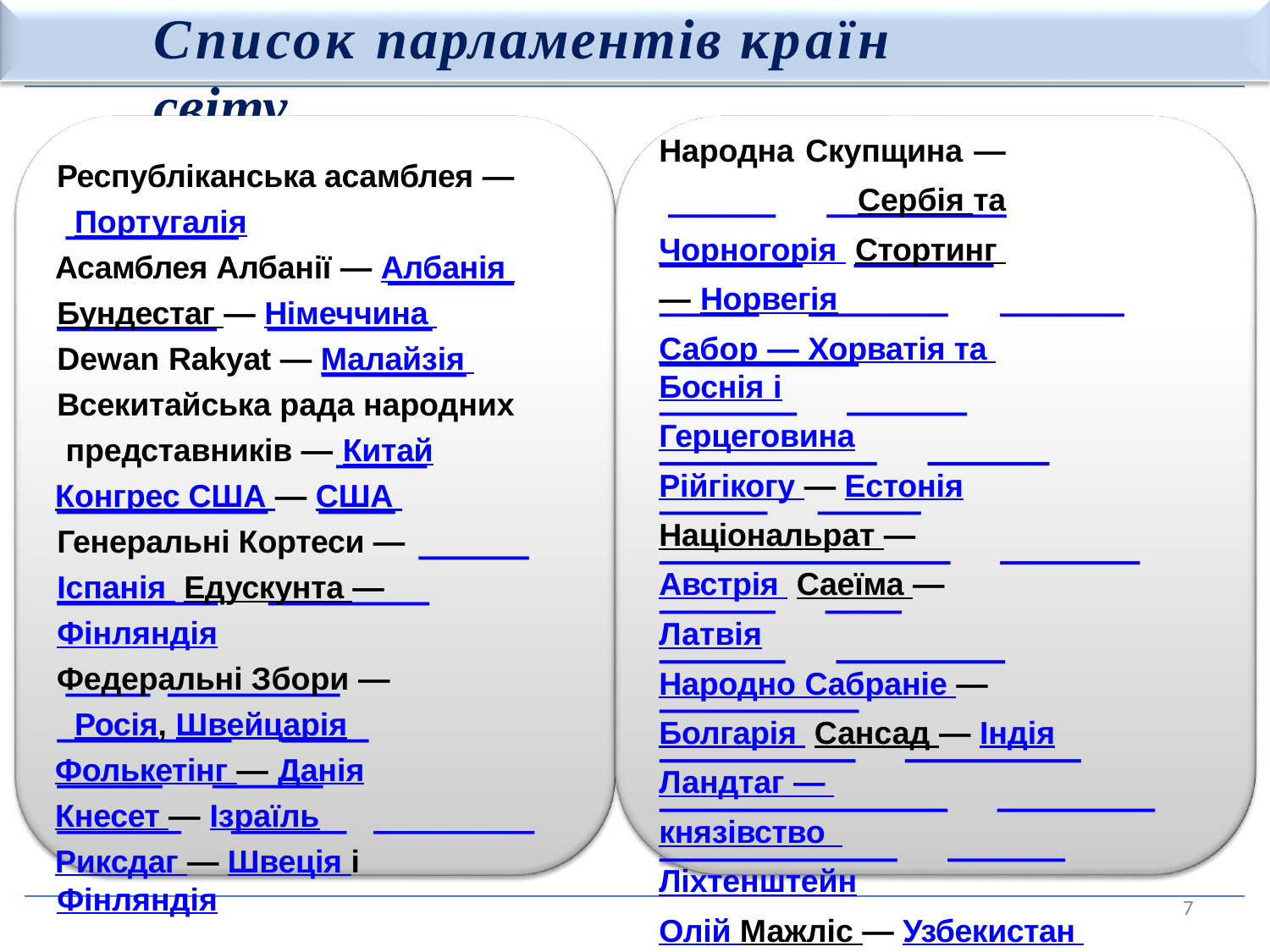

# Список парламентів країн світу

Народна Скупщина —  Сербія та Чорногорія  Стортинг — Норвегія
Сабор — Хорватія та Боснія і
Герцеговина
Рійгікогу — Естонія
Національрат — Австрія  Саеїма — Латвія
Народно Сабраніе — Болгарія  Сансад — Індія
Ландтаг — князівство  Ліхтенштейн
Олій Мажліс — Узбекистан  Верховний Кенгес — Казахстан  Верховна Рада — Україна
Республіканська асамблея —  Португалія
Асамблея Албанії — Албанія  Бундестаг — Німеччина  Dewan Rakyat — Малайзія  Всекитайська рада народних  представників — Китай
Конгрес США — США  Генеральні Кортеси — Іспанія  Едускунта — Фінляндія
Федеральні Збори —  Росія, Швейцарія
Фолькетінг — Данія
Кнесет — Ізраїль
Риксдаг — Швеція і Фінляндія
7